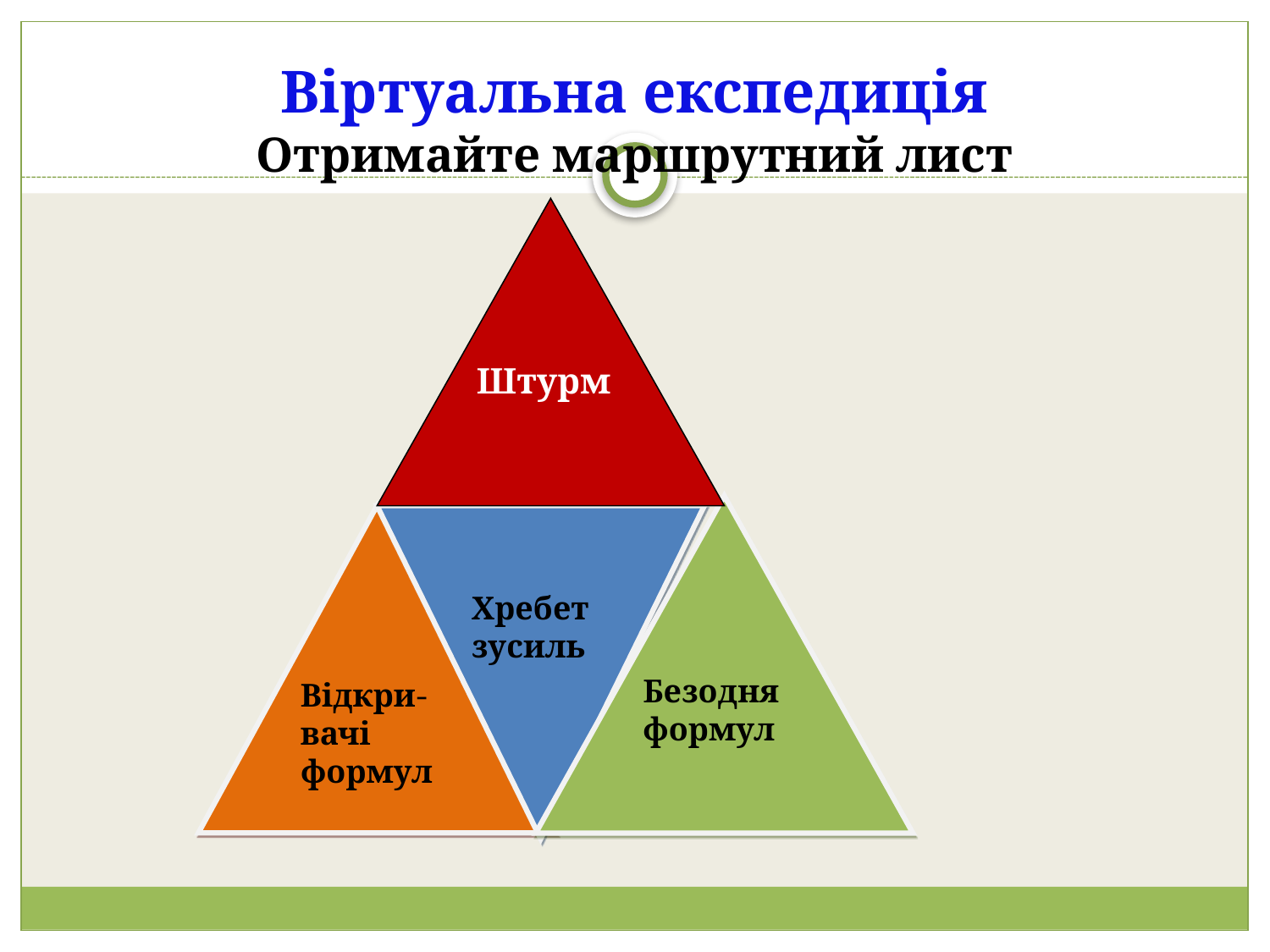

# Віртуальна експедиція Отримайте маршрутний лист
Штурм

Безодня формул
Відкри-вачі формул

Хребет
зусиль